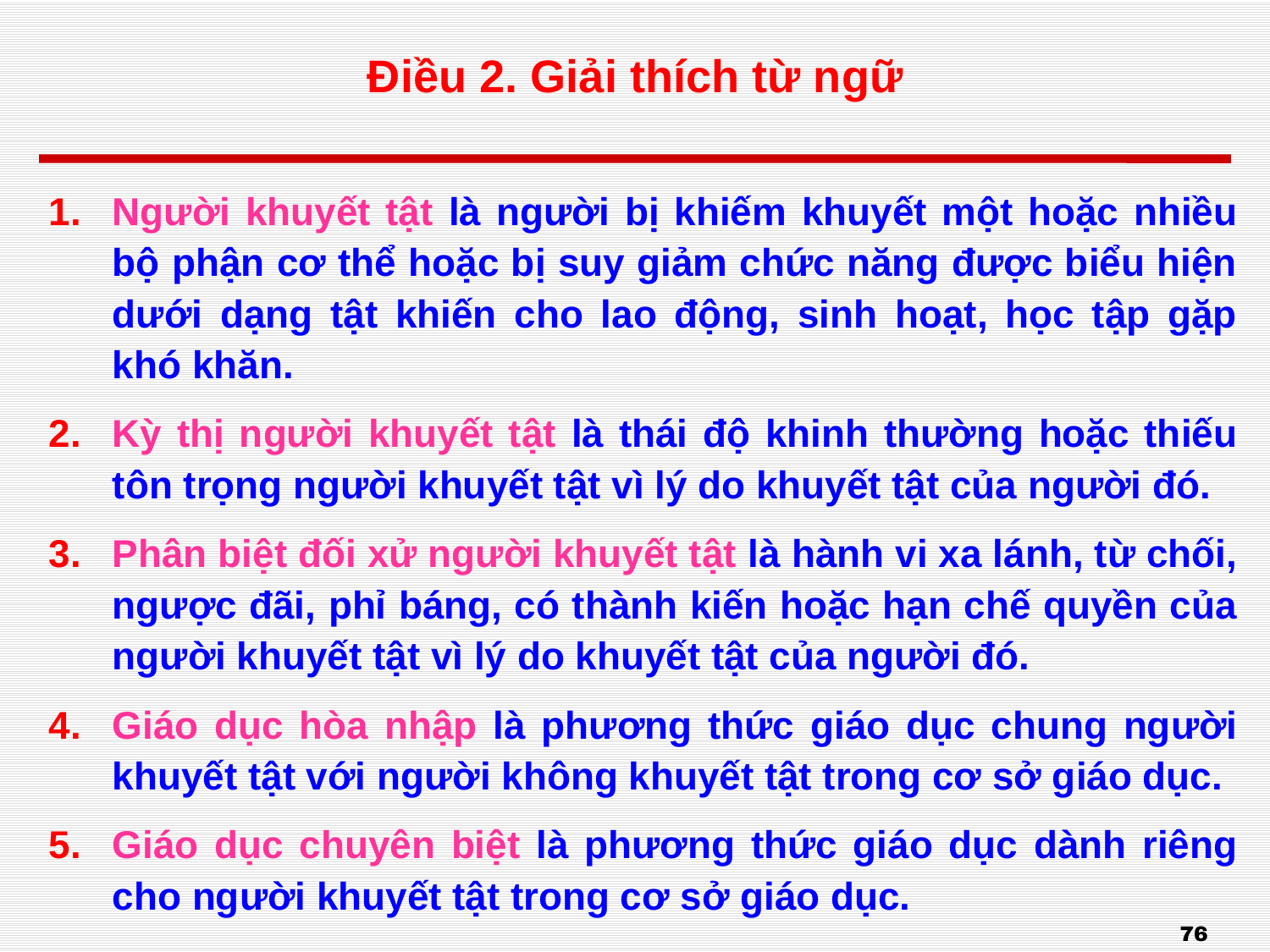

# Điều 2. Giải thích từ ngữ
Người khuyết tật là người bị khiếm khuyết một hoặc nhiều bộ phận cơ thể hoặc bị suy giảm chức năng được biểu hiện dưới dạng tật khiến cho lao động, sinh hoạt, học tập gặp khó khăn.
Kỳ thị người khuyết tật là thái độ khinh thường hoặc thiếu tôn trọng người khuyết tật vì lý do khuyết tật của người đó.
Phân biệt đối xử người khuyết tật là hành vi xa lánh, từ chối, ngược đãi, phỉ báng, có thành kiến hoặc hạn chế quyền của người khuyết tật vì lý do khuyết tật của người đó.
Giáo dục hòa nhập là phương thức giáo dục chung người khuyết tật với người không khuyết tật trong cơ sở giáo dục.
Giáo dục chuyên biệt là phương thức giáo dục dành riêng cho người khuyết tật trong cơ sở giáo dục.